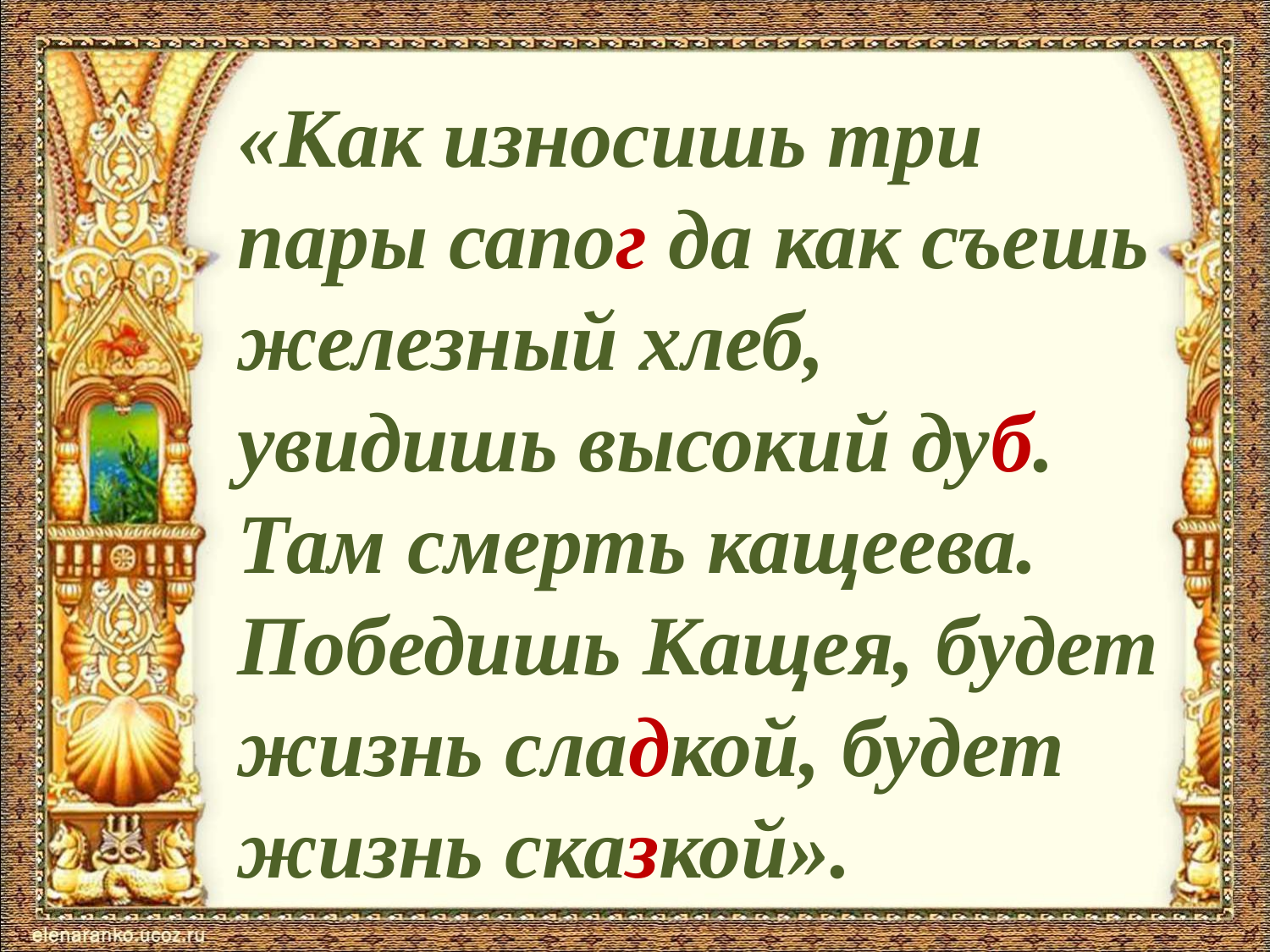

«Как износишь три пары сапог да как съешь железный хлеб, увидишь высокий дуб. Там смерть кащеева. Победишь Кащея, будет жизнь сладкой, будет жизнь сказкой».